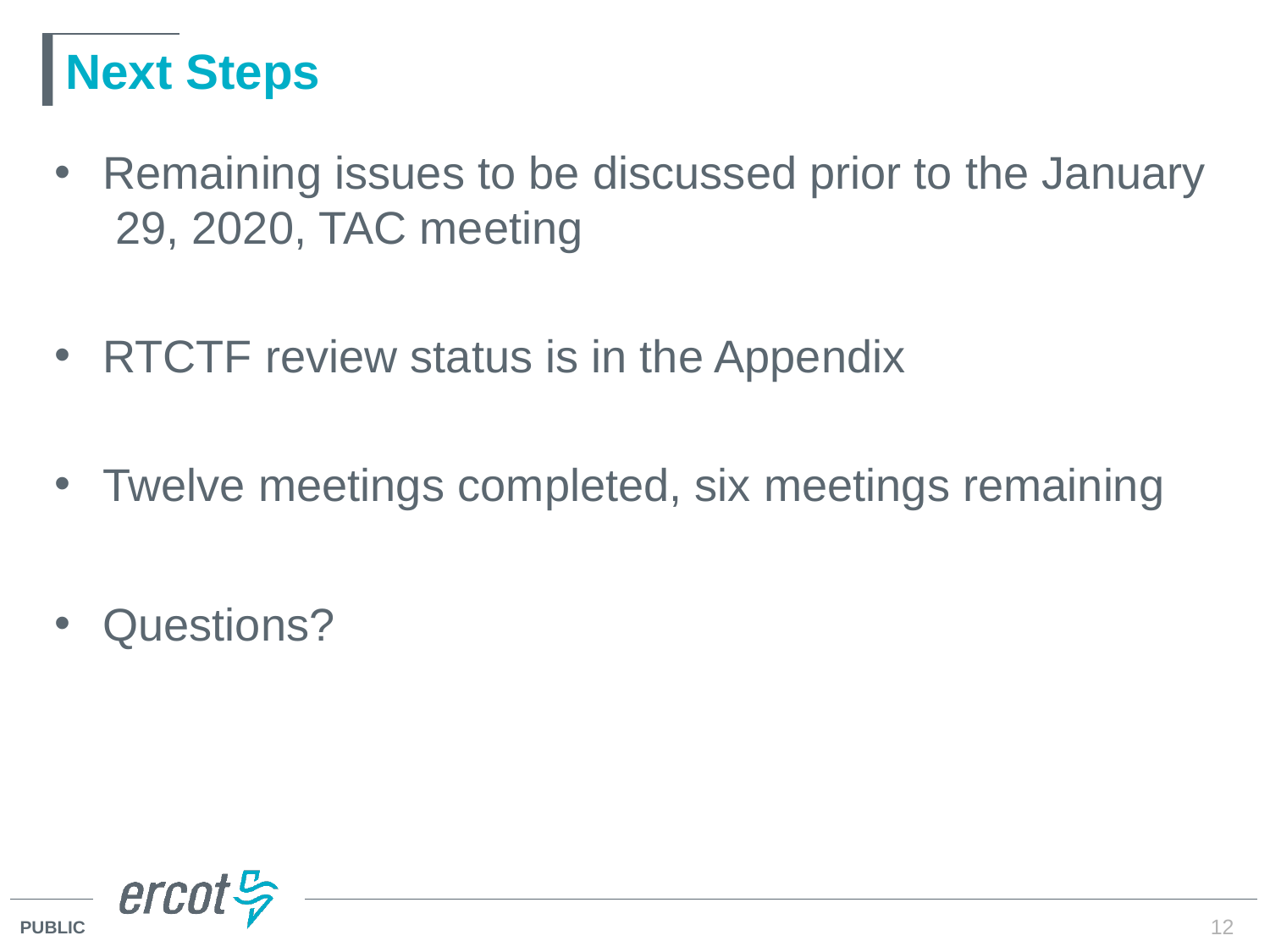

# Next Steps
Remaining issues to be discussed prior to the January  29, 2020, TAC meeting

RTCTF review status is in the Appendix

Twelve meetings completed, six meetings remaining

Questions?
12